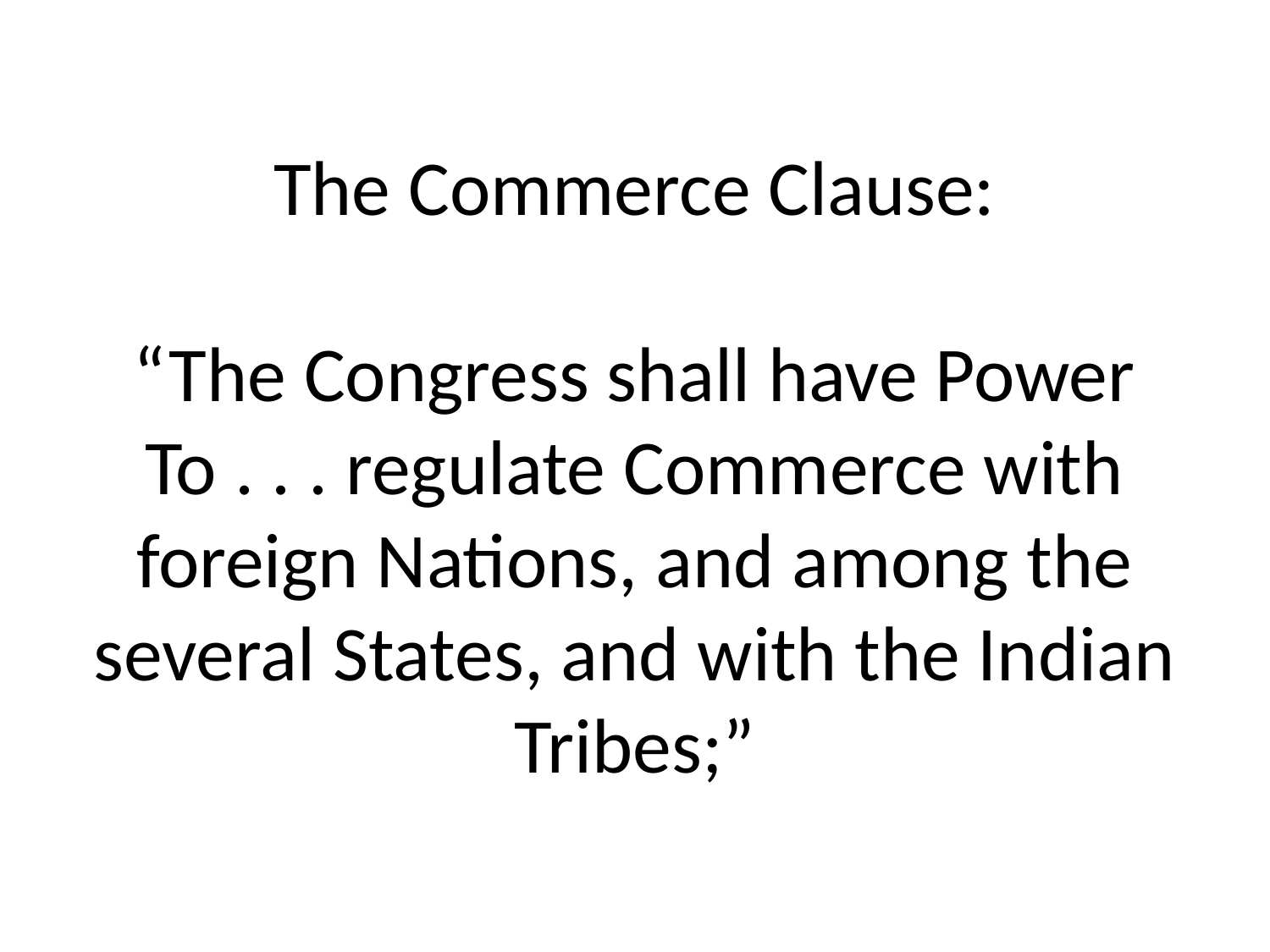

# The Commerce Clause: “The Congress shall have Power To . . . regulate Commerce with foreign Nations, and among the several States, and with the Indian Tribes;”